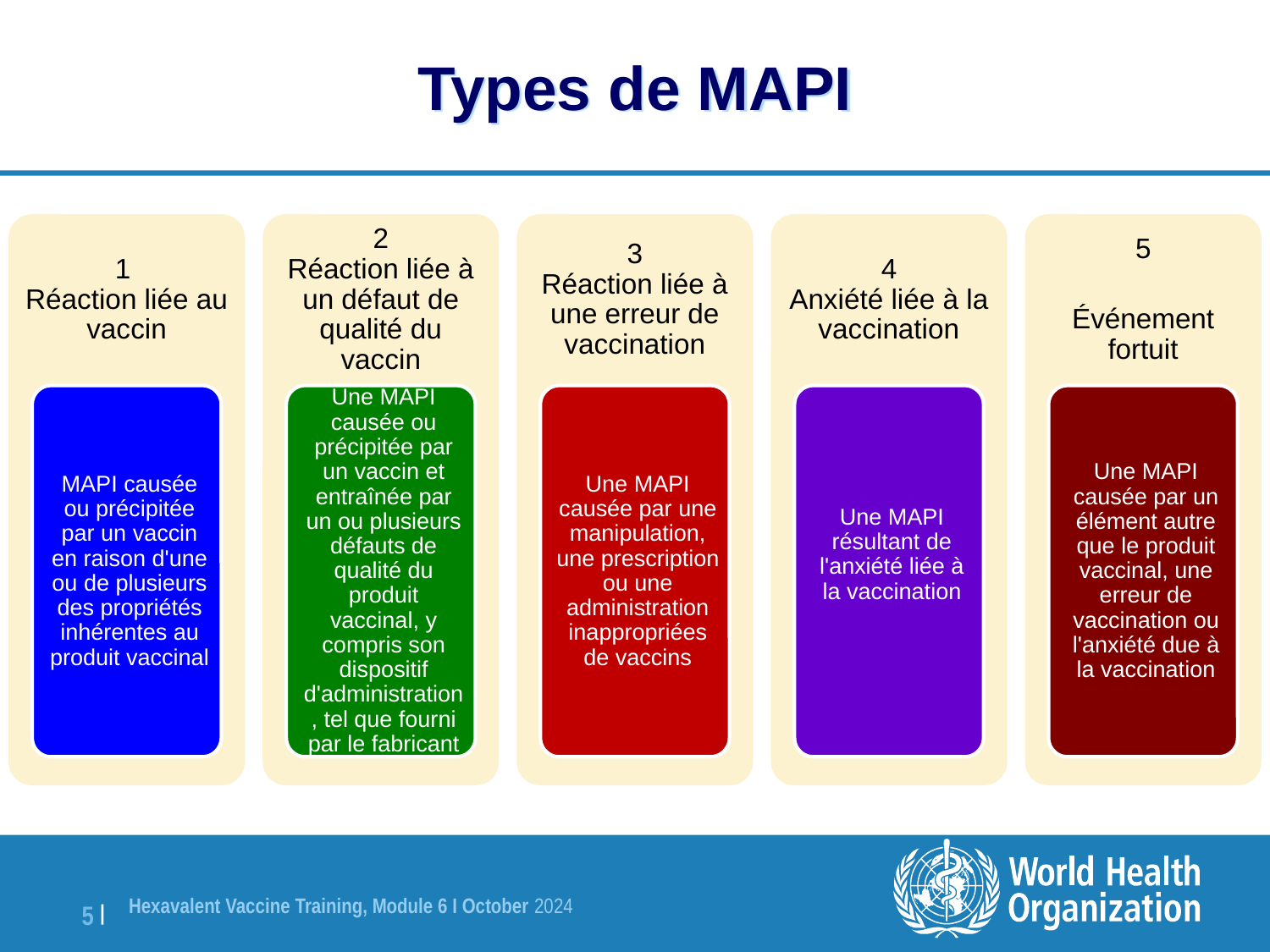

Types de MAPI

1
Réaction liée au vaccin
MAPI causée ou précipitée par un vaccin en raison d'une ou de plusieurs des propriétés inhérentes au produit vaccinal
2
Réaction liée à un défaut de qualité du vaccin
Une MAPI causée ou précipitée par un vaccin et entraînée par un ou plusieurs défauts de qualité du produit vaccinal, y compris son dispositif d'administration, tel que fourni par le fabricant
3
Réaction liée à une erreur de vaccination
Une MAPI causée par une manipulation, une prescription ou une administration inappropriées de vaccins
4
Anxiété liée à la vaccination
Une MAPI résultant de l'anxiété liée à la vaccination

5
Événement fortuit
Une MAPI causée par un élément autre que le produit vaccinal, une erreur de vaccination ou l'anxiété due à la vaccination